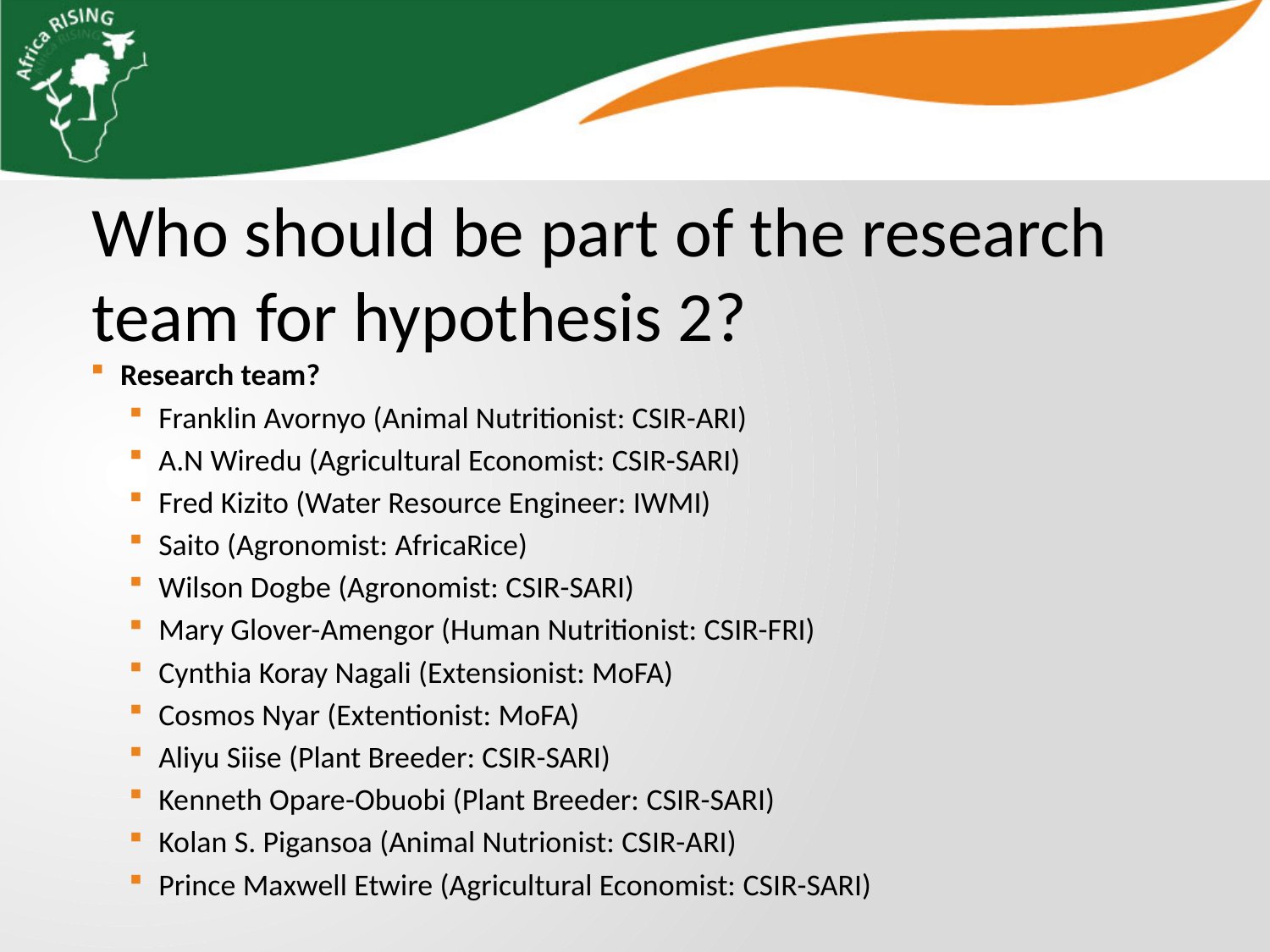

Who should be part of the research team for hypothesis 2?
Research team?
Franklin Avornyo (Animal Nutritionist: CSIR-ARI)
A.N Wiredu (Agricultural Economist: CSIR-SARI)
Fred Kizito (Water Resource Engineer: IWMI)
Saito (Agronomist: AfricaRice)
Wilson Dogbe (Agronomist: CSIR-SARI)
Mary Glover-Amengor (Human Nutritionist: CSIR-FRI)
Cynthia Koray Nagali (Extensionist: MoFA)
Cosmos Nyar (Extentionist: MoFA)
Aliyu Siise (Plant Breeder: CSIR-SARI)
Kenneth Opare-Obuobi (Plant Breeder: CSIR-SARI)
Kolan S. Pigansoa (Animal Nutrionist: CSIR-ARI)
Prince Maxwell Etwire (Agricultural Economist: CSIR-SARI)